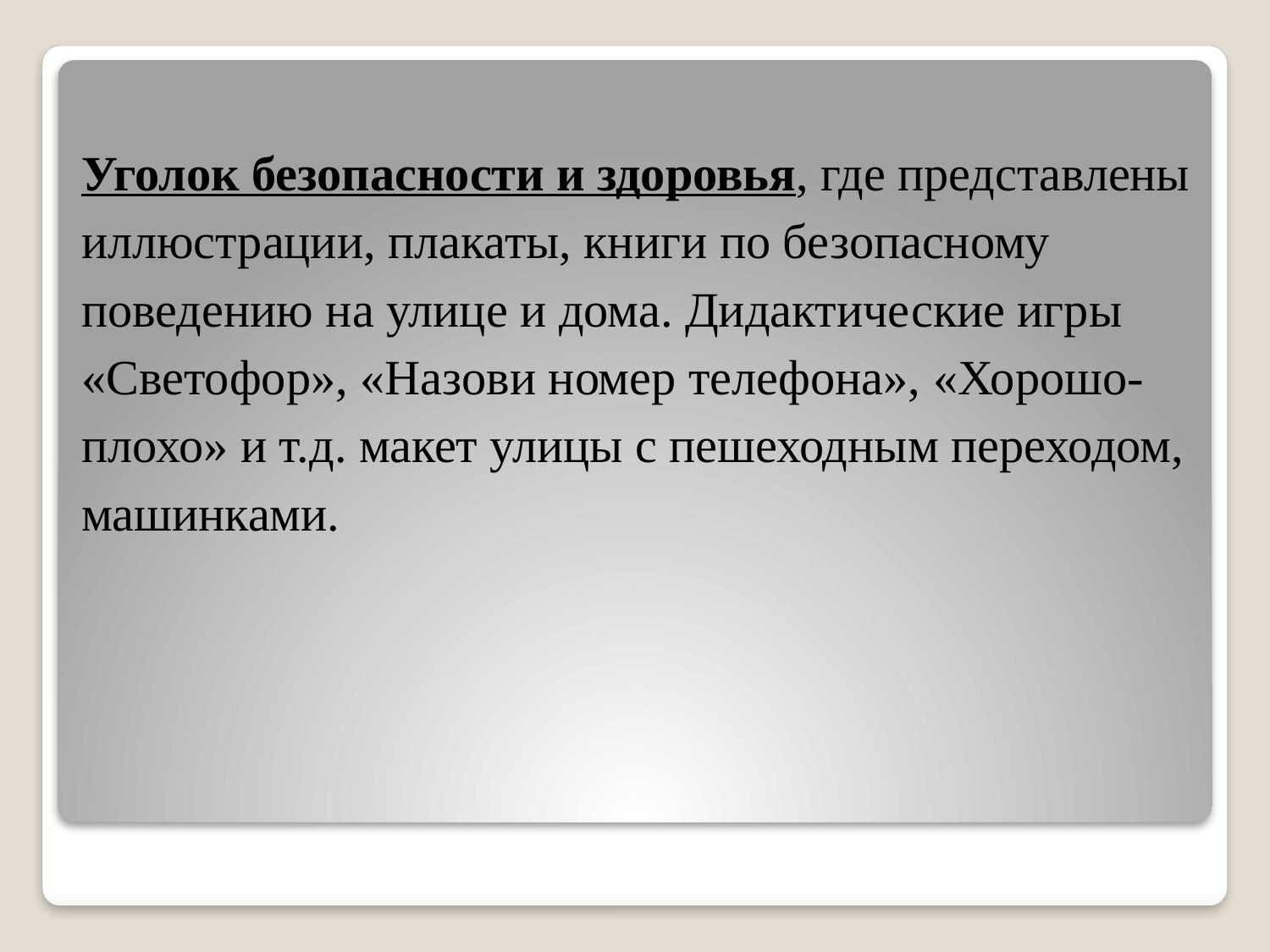

Уголок безопасности и здоровья, где представлены иллюстрации, плакаты, книги по безопасному поведению на улице и дома. Дидактические игры «Светофор», «Назови номер телефона», «Хорошо-плохо» и т.д. макет улицы с пешеходным переходом, машинками.